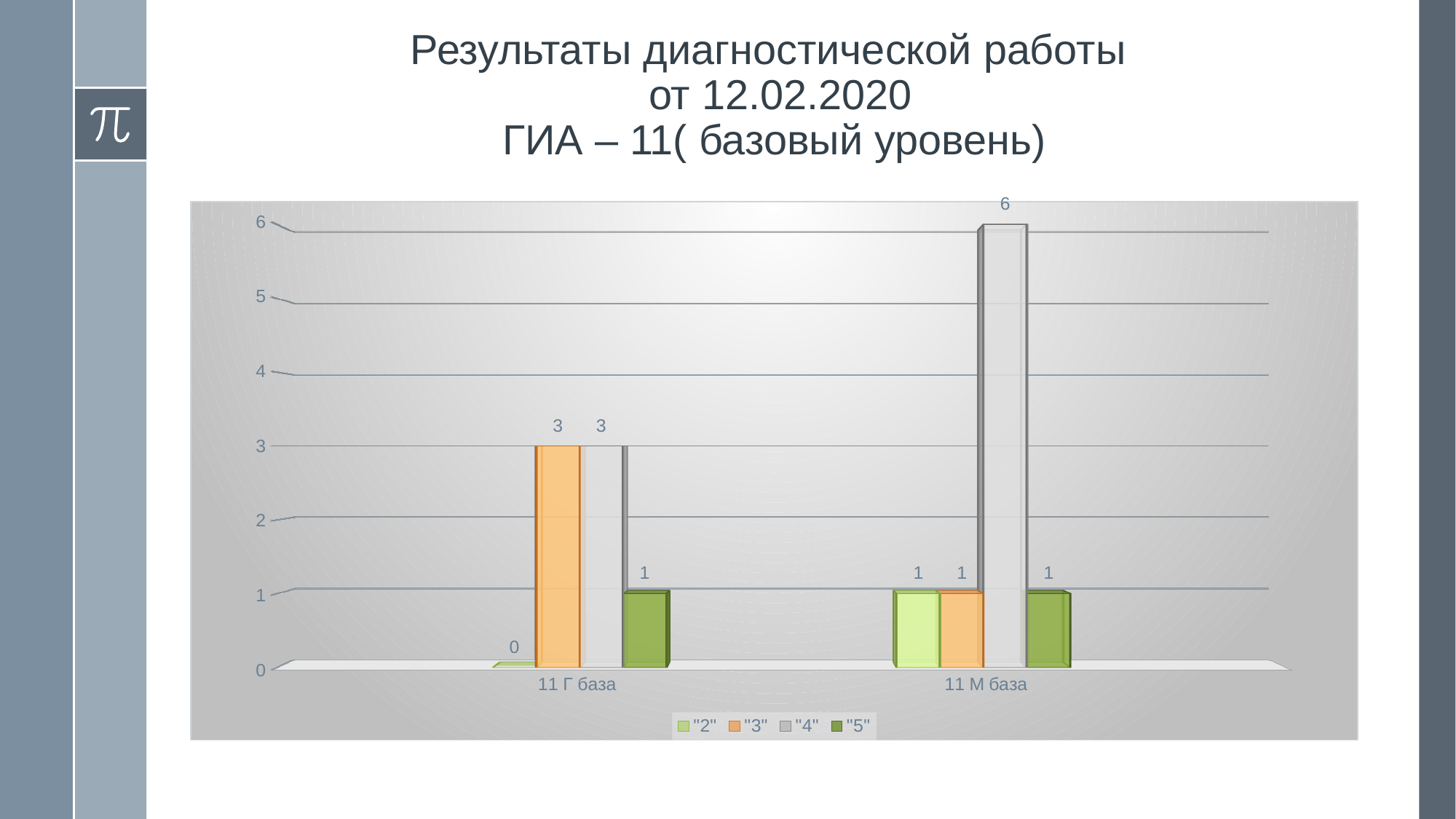

# Результаты диагностической работы от 12.02.2020 ГИА – 11( базовый уровень)

[unsupported chart]